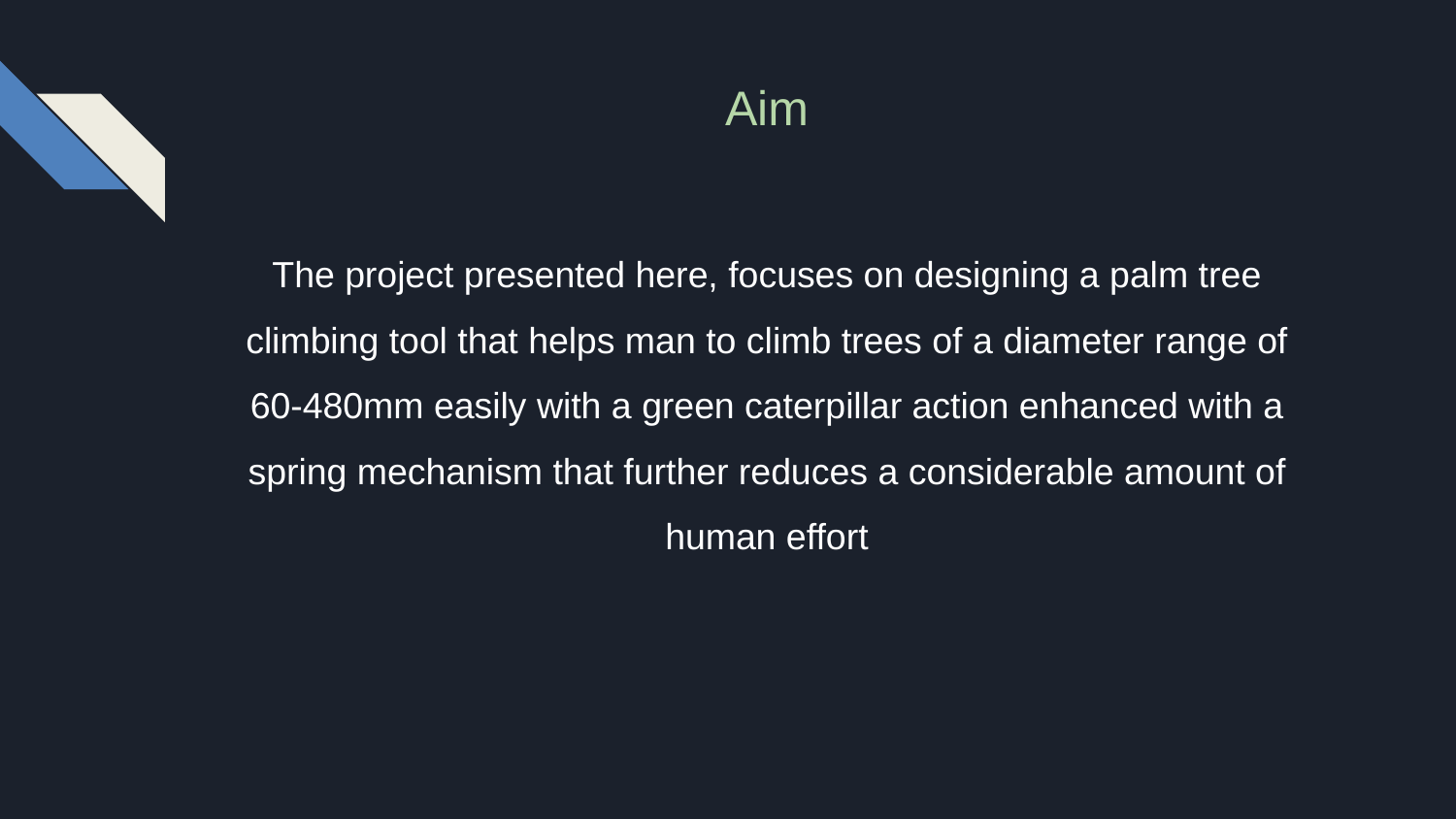

Aim
The project presented here, focuses on designing a palm tree climbing tool that helps man to climb trees of a diameter range of 60-480mm easily with a green caterpillar action enhanced with a spring mechanism that further reduces a considerable amount of human effort